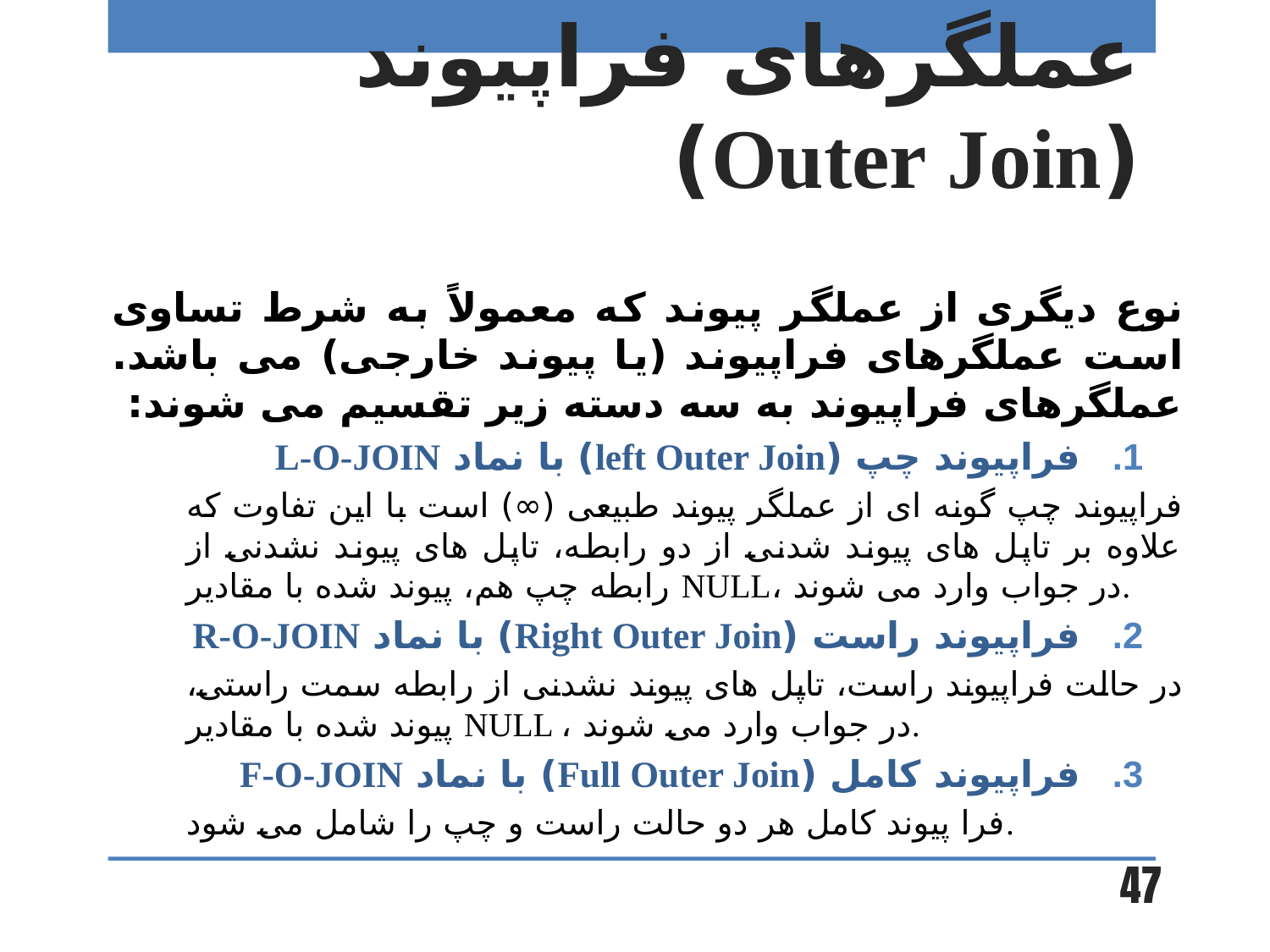

# عملگرهای فراپیوند (Outer Join)
نوع دیگری از عملگر پیوند که معمولاً به شرط تساوی است عملگرهای فراپیوند (یا پیوند خارجی) می باشد. عملگرهای فراپیوند به سه دسته زیر تقسیم می شوند:
فراپیوند چپ (left Outer Join) با نماد L-O-JOIN
فراپیوند چپ گونه ای از عملگر پیوند طبیعی (∞) است با این تفاوت که علاوه بر تاپل های پیوند شدنی از دو رابطه، تاپل های پیوند نشدنی از رابطه چپ هم، پیوند شده با مقادیر NULL، در جواب وارد می شوند.
فراپیوند راست (Right Outer Join) با نماد R-O-JOIN
در حالت فراپیوند راست، تاپل های پیوند نشدنی از رابطه سمت راستی، پیوند شده با مقادیر NULL ، در جواب وارد می شوند.
فراپیوند کامل (Full Outer Join) با نماد F-O-JOIN
فرا پیوند کامل هر دو حالت راست و چپ را شامل می شود.

47